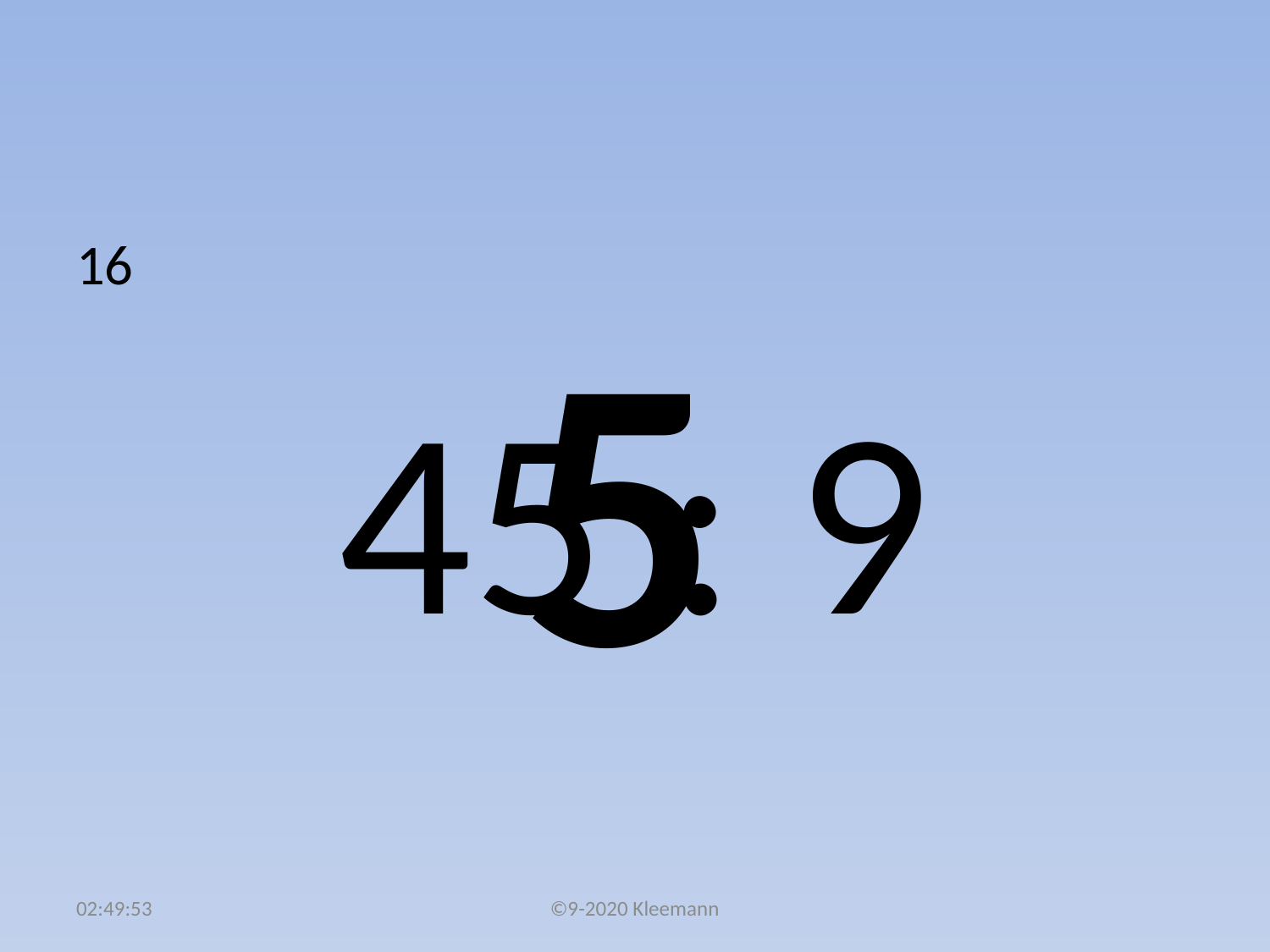

#
16
45 : 9
5
02:49:53
©9-2020 Kleemann